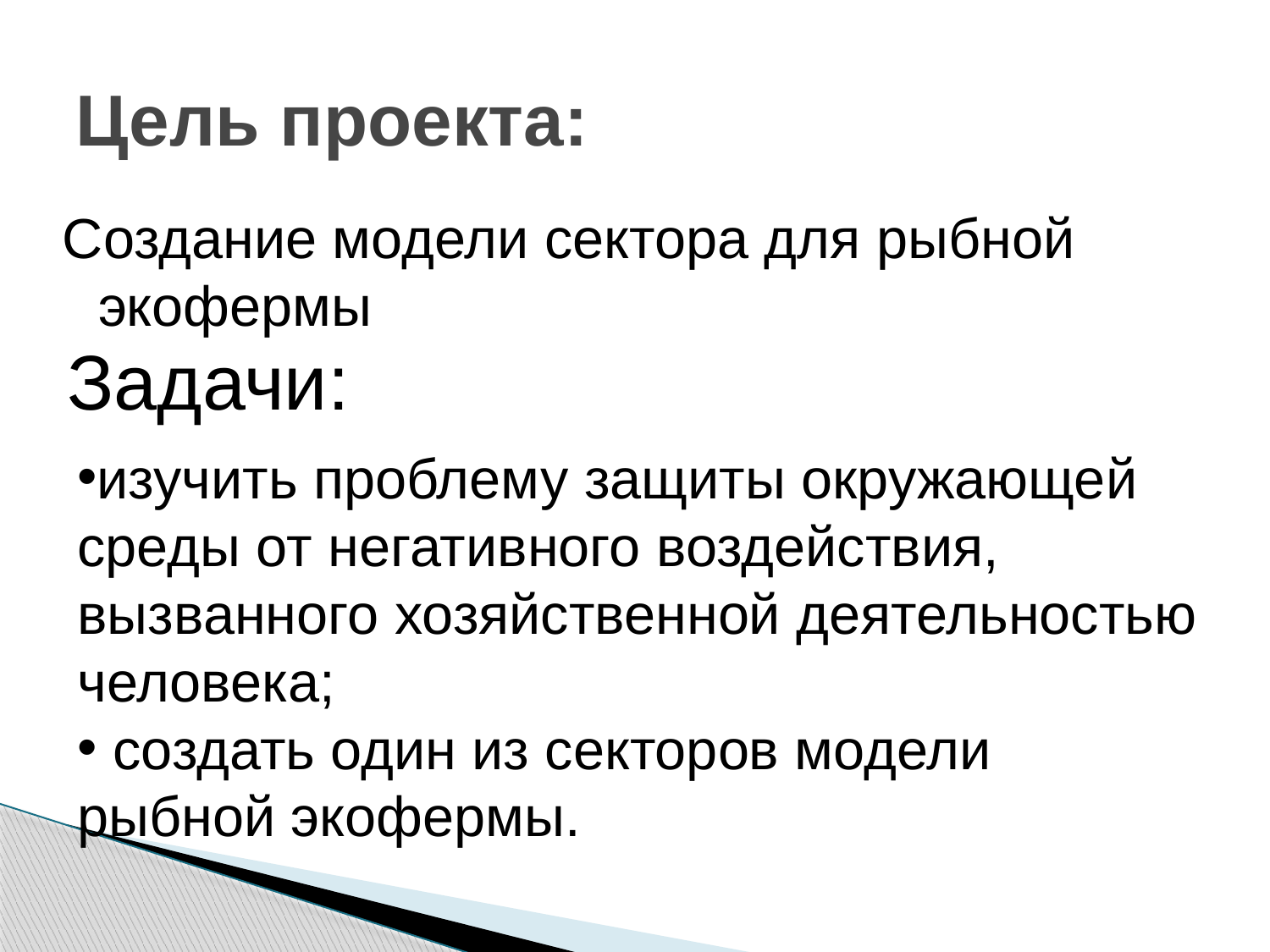

# Цель проекта:
Создание модели сектора для рыбной экофермы

Задачи:
изучить проблему защиты окружающей среды от негативного воздействия, вызванного хозяйственной деятельностью человека;
 создать один из секторов модели рыбной экофермы.